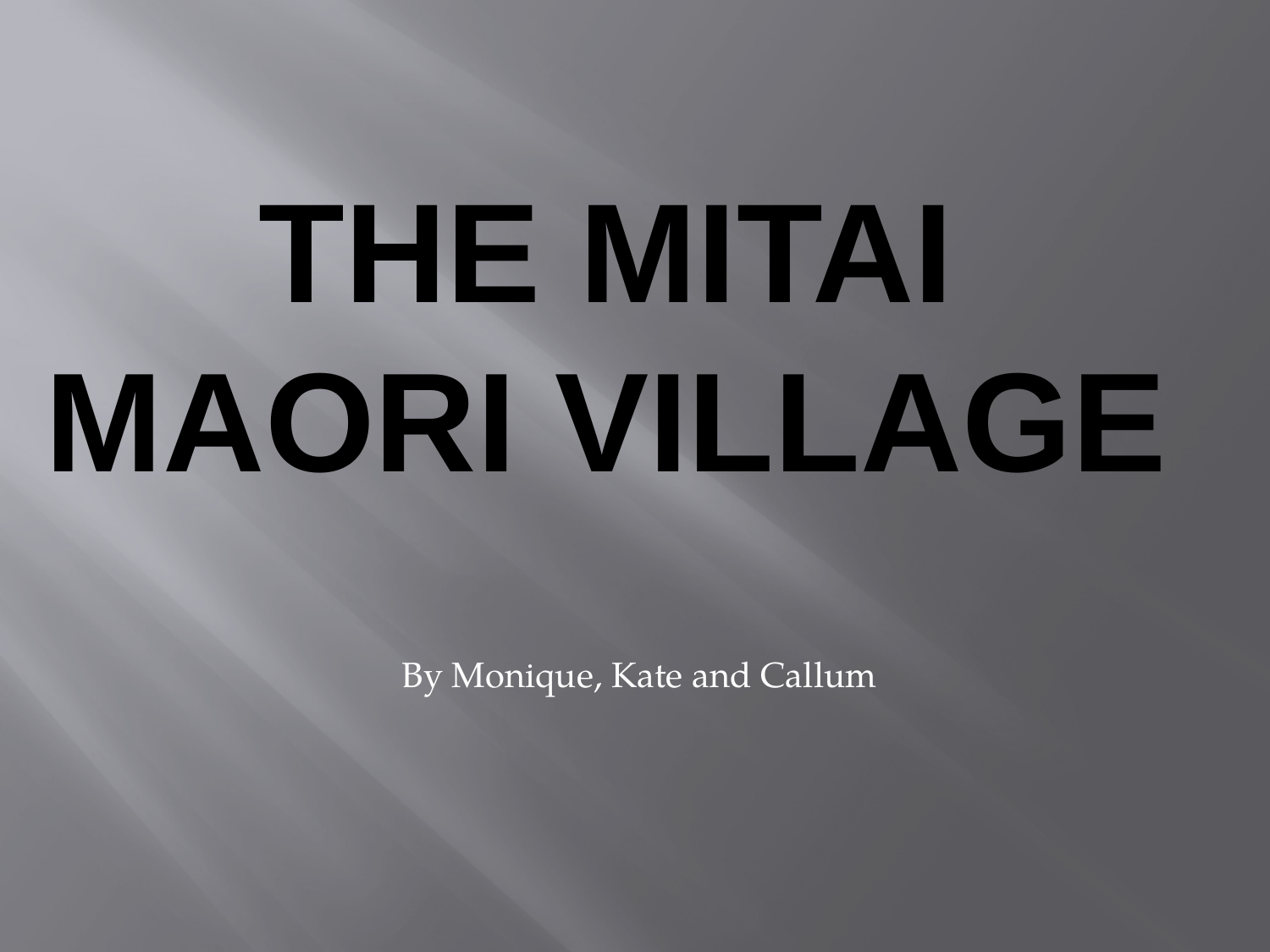

# The Mitai Maori Village
By Monique, Kate and Callum